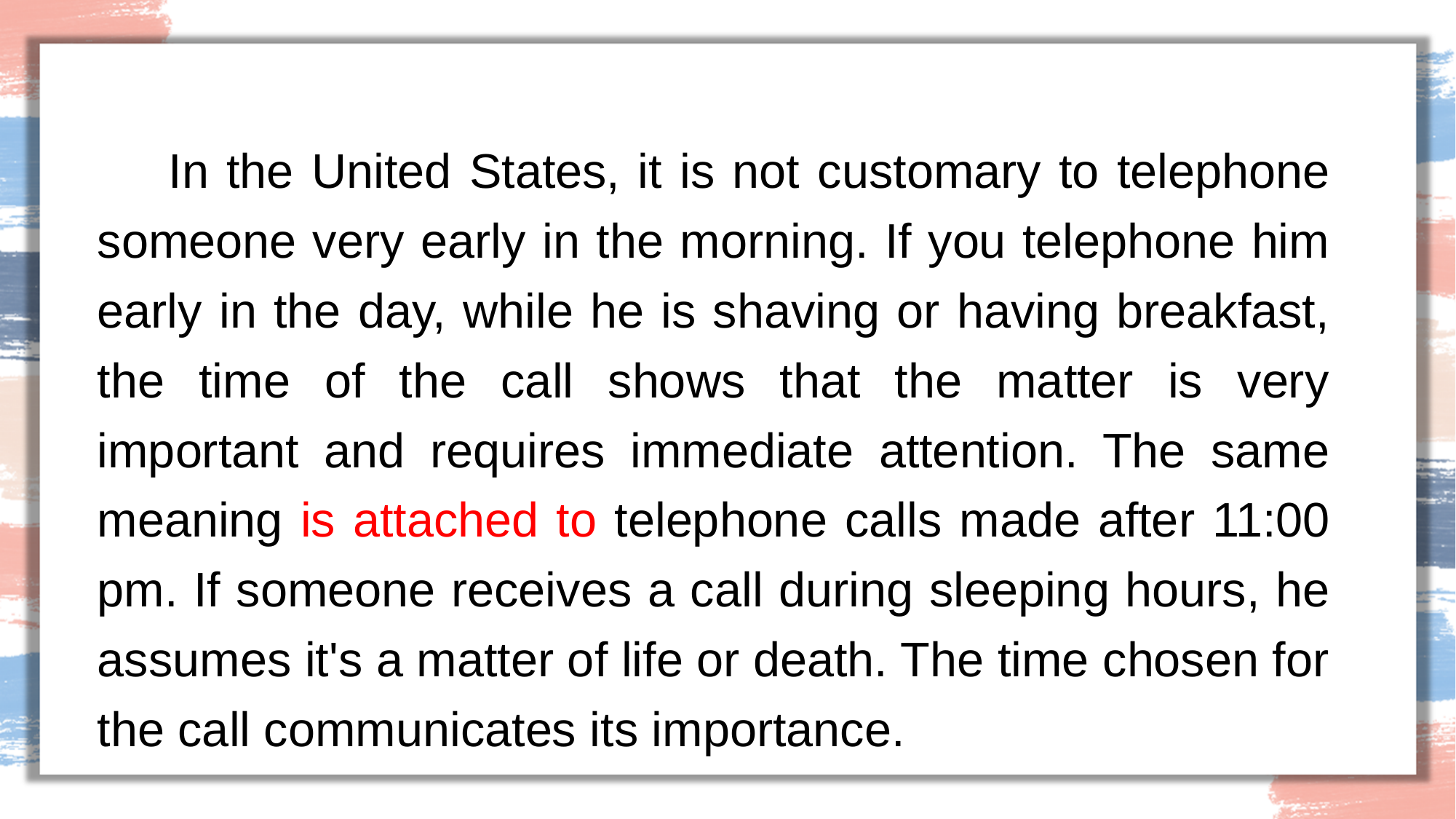

#
    In the United States, it is not customary to telephone someone very early in the morning. If you telephone him early in the day, while he is shaving or having breakfast, the time of the call shows that the matter is very important and requires immediate attention. The same meaning is attached to telephone calls made after 11:00 pm. If someone receives a call during sleeping hours, he assumes it's a matter of life or death. The time chosen for the call communicates its importance.